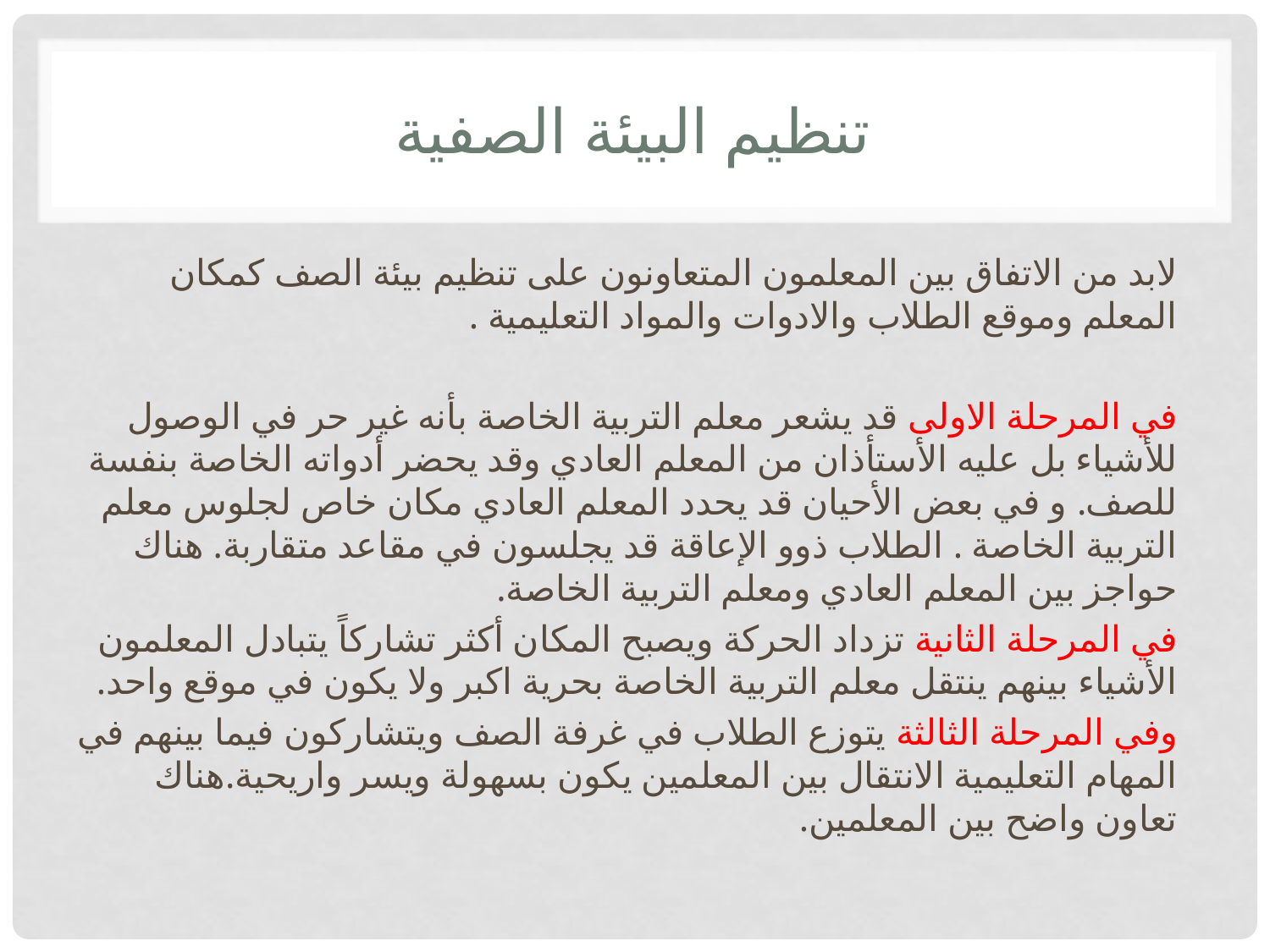

# تنظيم البيئة الصفية
لابد من الاتفاق بين المعلمون المتعاونون على تنظيم بيئة الصف كمكان المعلم وموقع الطلاب والادوات والمواد التعليمية .

في المرحلة الاولى قد يشعر معلم التربية الخاصة بأنه غير حر في الوصول للأشياء بل عليه الأستأذان من المعلم العادي وقد يحضر أدواته الخاصة بنفسة للصف. و في بعض الأحيان قد يحدد المعلم العادي مكان خاص لجلوس معلم التربية الخاصة . الطلاب ذوو الإعاقة قد يجلسون في مقاعد متقاربة. هناك حواجز بين المعلم العادي ومعلم التربية الخاصة.
في المرحلة الثانية تزداد الحركة ويصبح المكان أكثر تشاركاً يتبادل المعلمون الأشياء بينهم ينتقل معلم التربية الخاصة بحرية اكبر ولا يكون في موقع واحد.
وفي المرحلة الثالثة يتوزع الطلاب في غرفة الصف ويتشاركون فيما بينهم في المهام التعليمية الانتقال بين المعلمين يكون بسهولة ويسر واريحية.هناك تعاون واضح بين المعلمين.